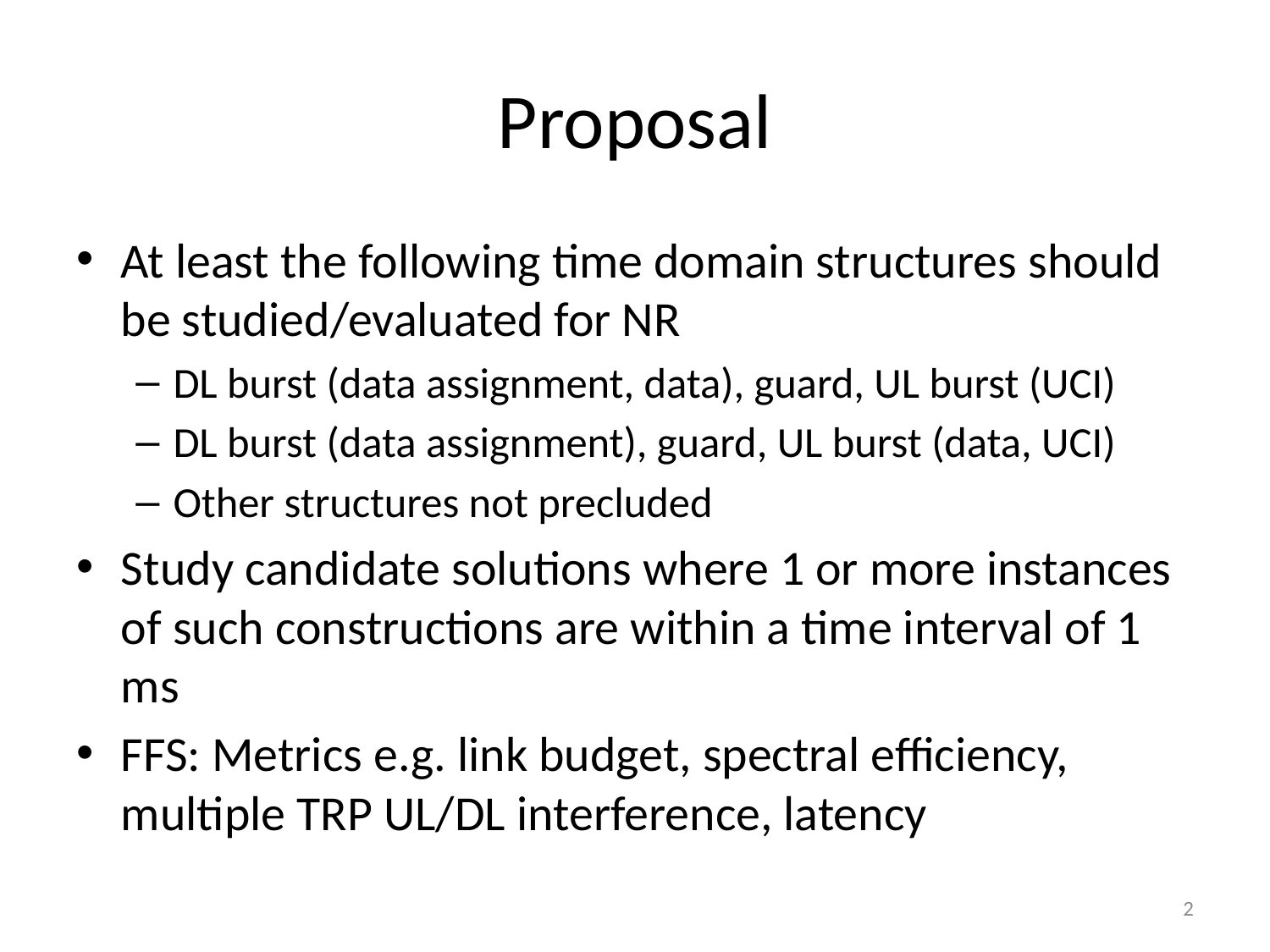

# Proposal
At least the following time domain structures should be studied/evaluated for NR
DL burst (data assignment, data), guard, UL burst (UCI)
DL burst (data assignment), guard, UL burst (data, UCI)
Other structures not precluded
Study candidate solutions where 1 or more instances of such constructions are within a time interval of 1 ms
FFS: Metrics e.g. link budget, spectral efficiency, multiple TRP UL/DL interference, latency
2